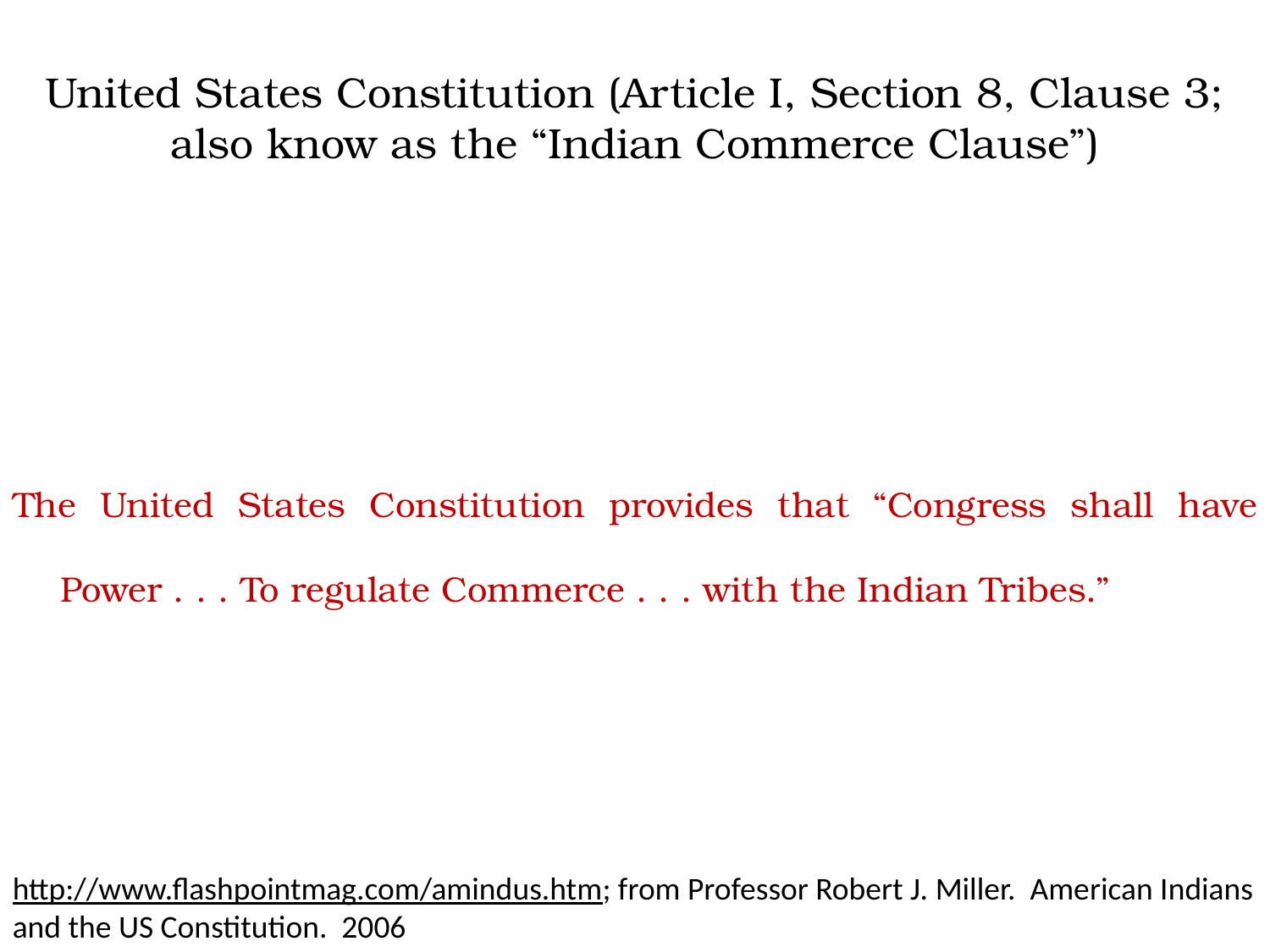

# United States Constitution (Article I, Section 8, Clause 3; also know as the “Indian Commerce Clause”)
The United States Constitution provides that “Congress shall have Power . . . To regulate Commerce . . . with the Indian Tribes.”
http://www.flashpointmag.com/amindus.htm; from Professor Robert J. Miller.  American Indians and the US Constitution.  2006